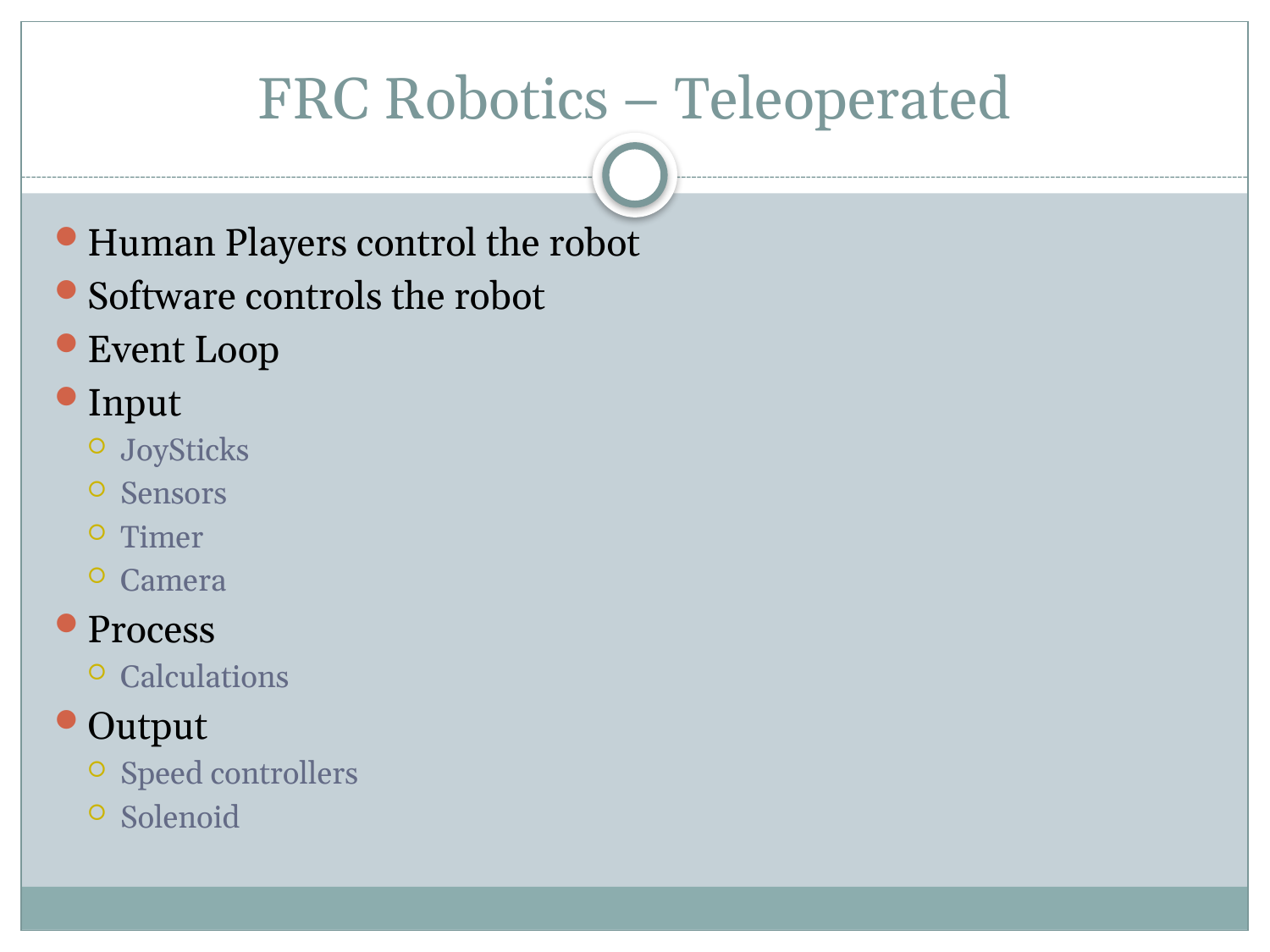

# FRC Robotics – Teleoperated
Human Players control the robot
Software controls the robot
Event Loop
Input
JoySticks
Sensors
Timer
Camera
Process
Calculations
Output
Speed controllers
Solenoid